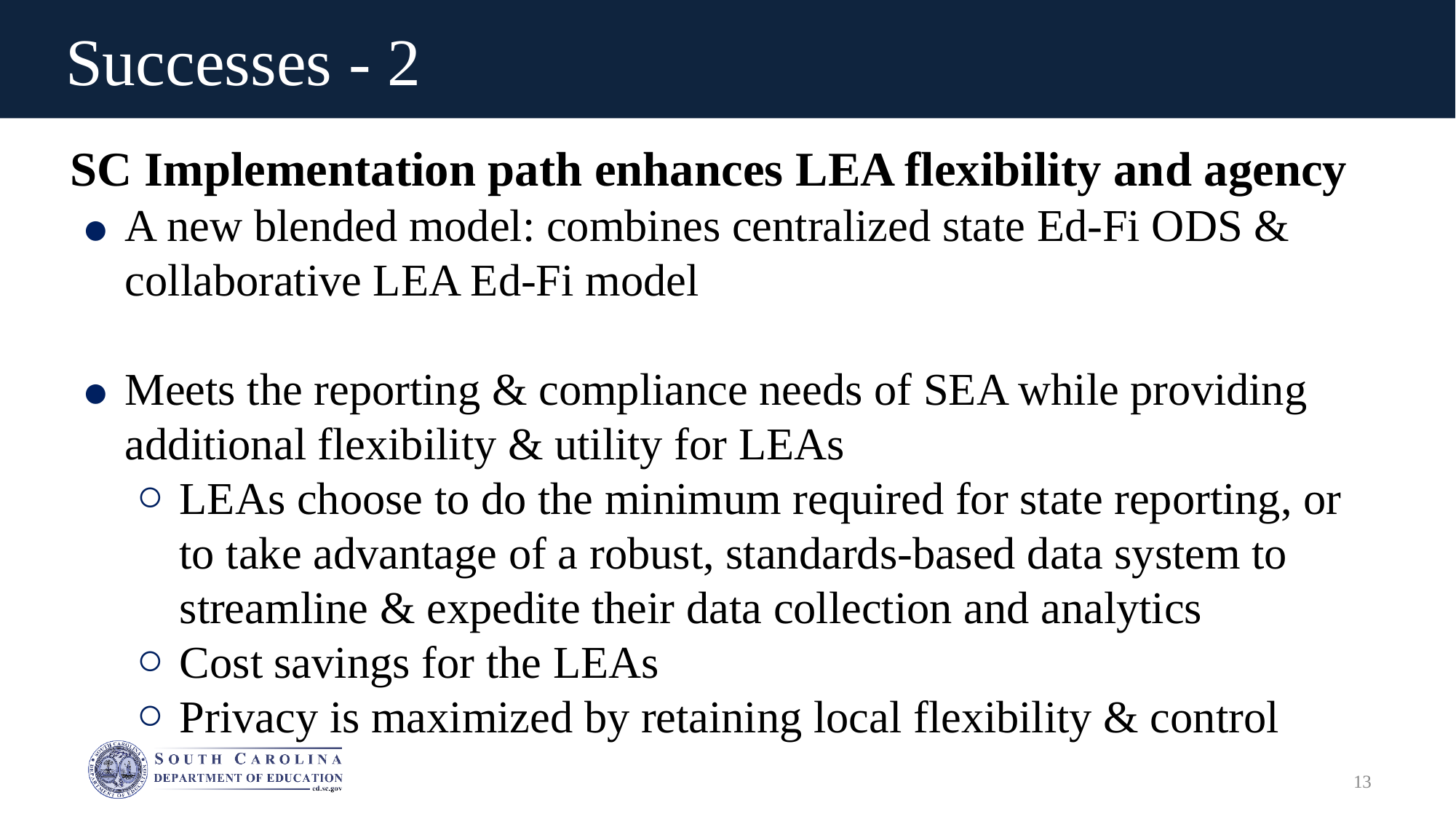

# Successes - 2
SC Implementation path enhances LEA flexibility and agency
A new blended model: combines centralized state Ed-Fi ODS & collaborative LEA Ed-Fi model

Meets the reporting & compliance needs of SEA while providing additional flexibility & utility for LEAs
LEAs choose to do the minimum required for state reporting, or to take advantage of a robust, standards-based data system to streamline & expedite their data collection and analytics
Cost savings for the LEAs
Privacy is maximized by retaining local flexibility & control

13